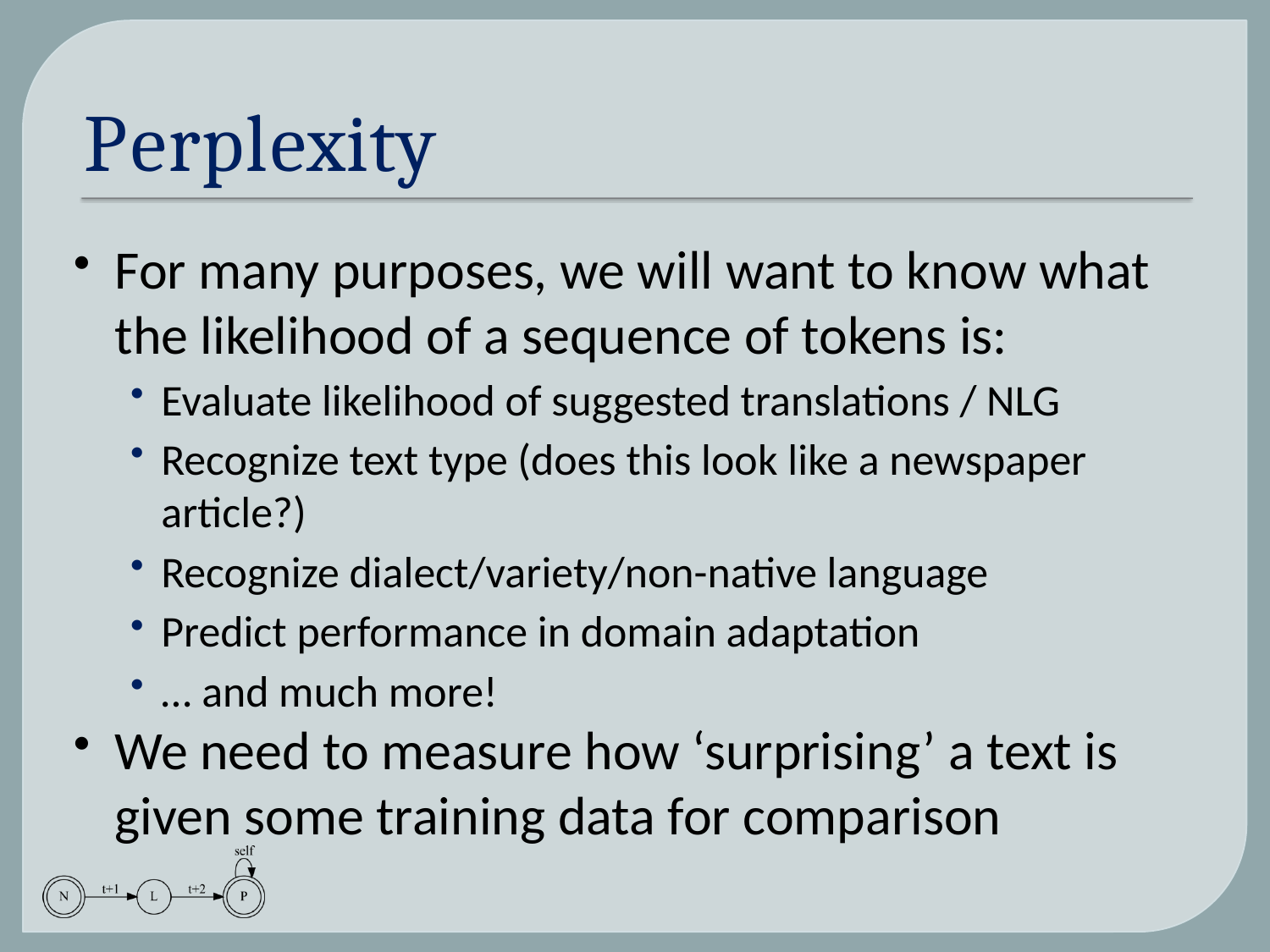

# Perplexity
For many purposes, we will want to know what the likelihood of a sequence of tokens is:
Evaluate likelihood of suggested translations / NLG
Recognize text type (does this look like a newspaper article?)
Recognize dialect/variety/non-native language
Predict performance in domain adaptation
… and much more!
We need to measure how ‘surprising’ a text is given some training data for comparison